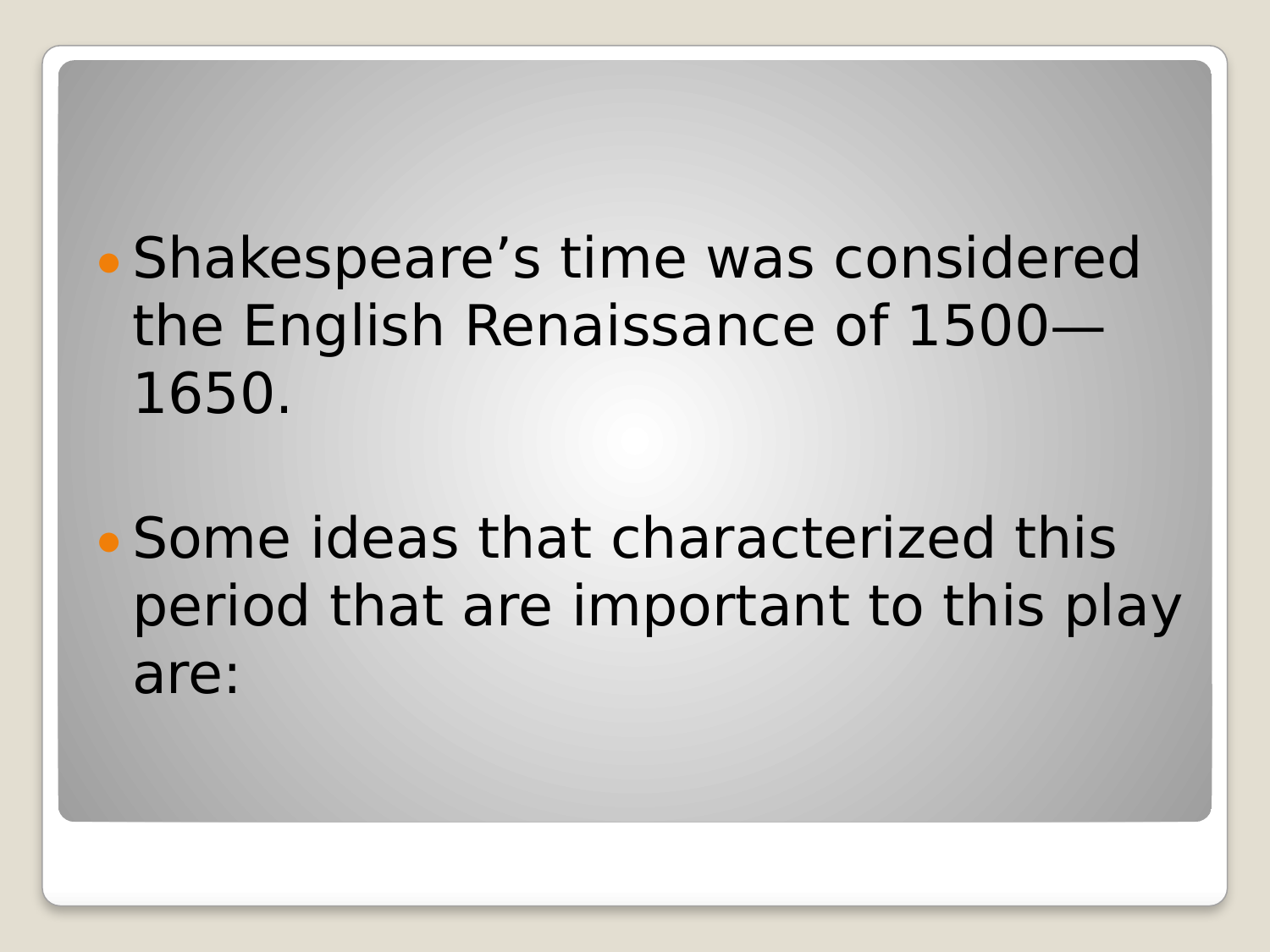

Shakespeare’s time was considered the English Renaissance of 1500—1650.

Some ideas that characterized this period that are important to this play are:

#